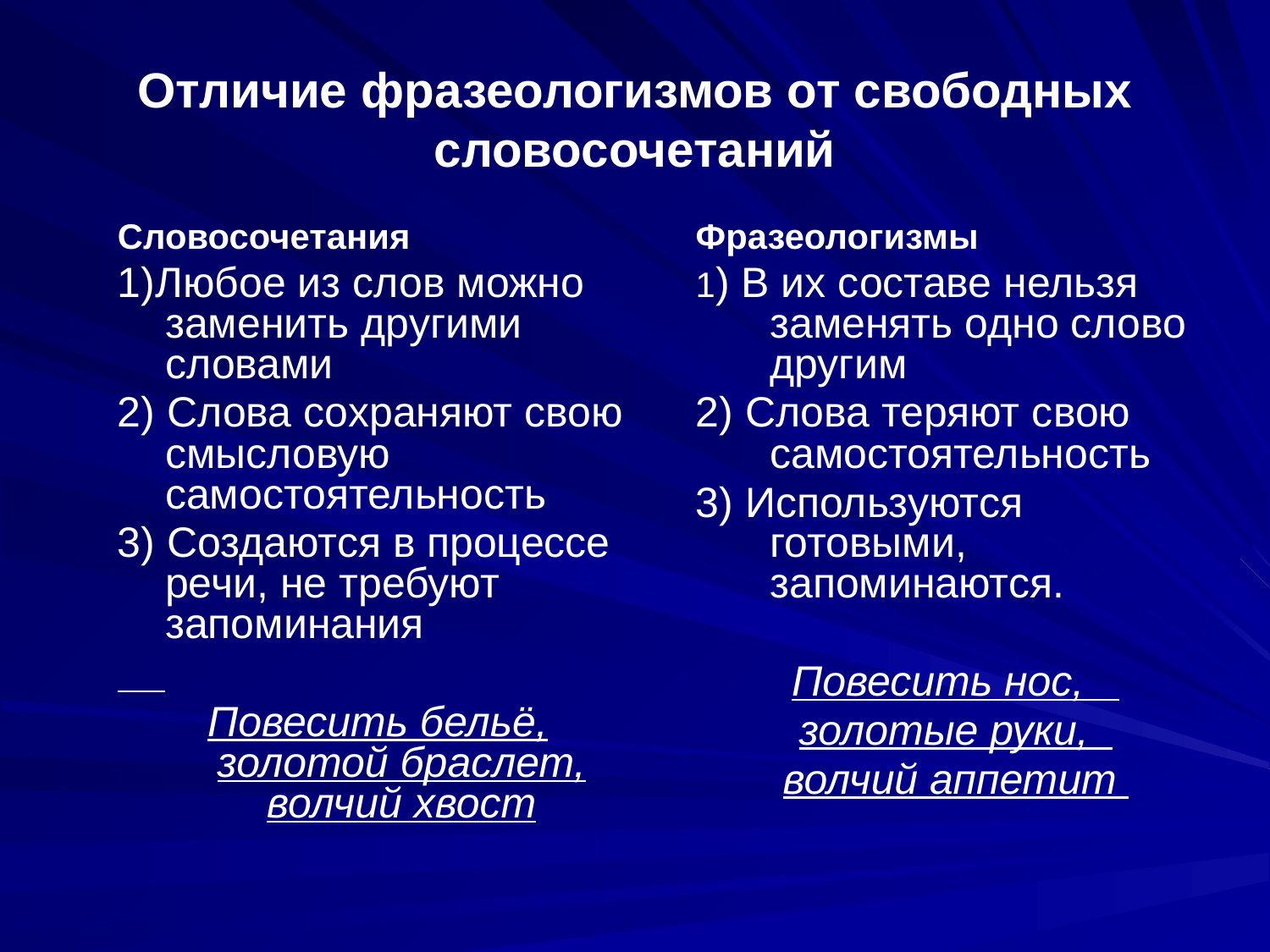

# Отличие фразеологизмов от свободных словосочетаний
Словосочетания
1)Любое из слов можно заменить другими словами
2) Слова сохраняют свою смысловую самостоятельность
3) Создаются в процессе речи, не требуют запоминания

Повесить бельё, золотой браслет, волчий хвост
Фразеологизмы
1) В их составе нельзя заменять одно слово другим
2) Слова теряют свою самостоятельность
3) Используются готовыми, запоминаются.

Повесить нос,
золотые руки,
волчий аппетит